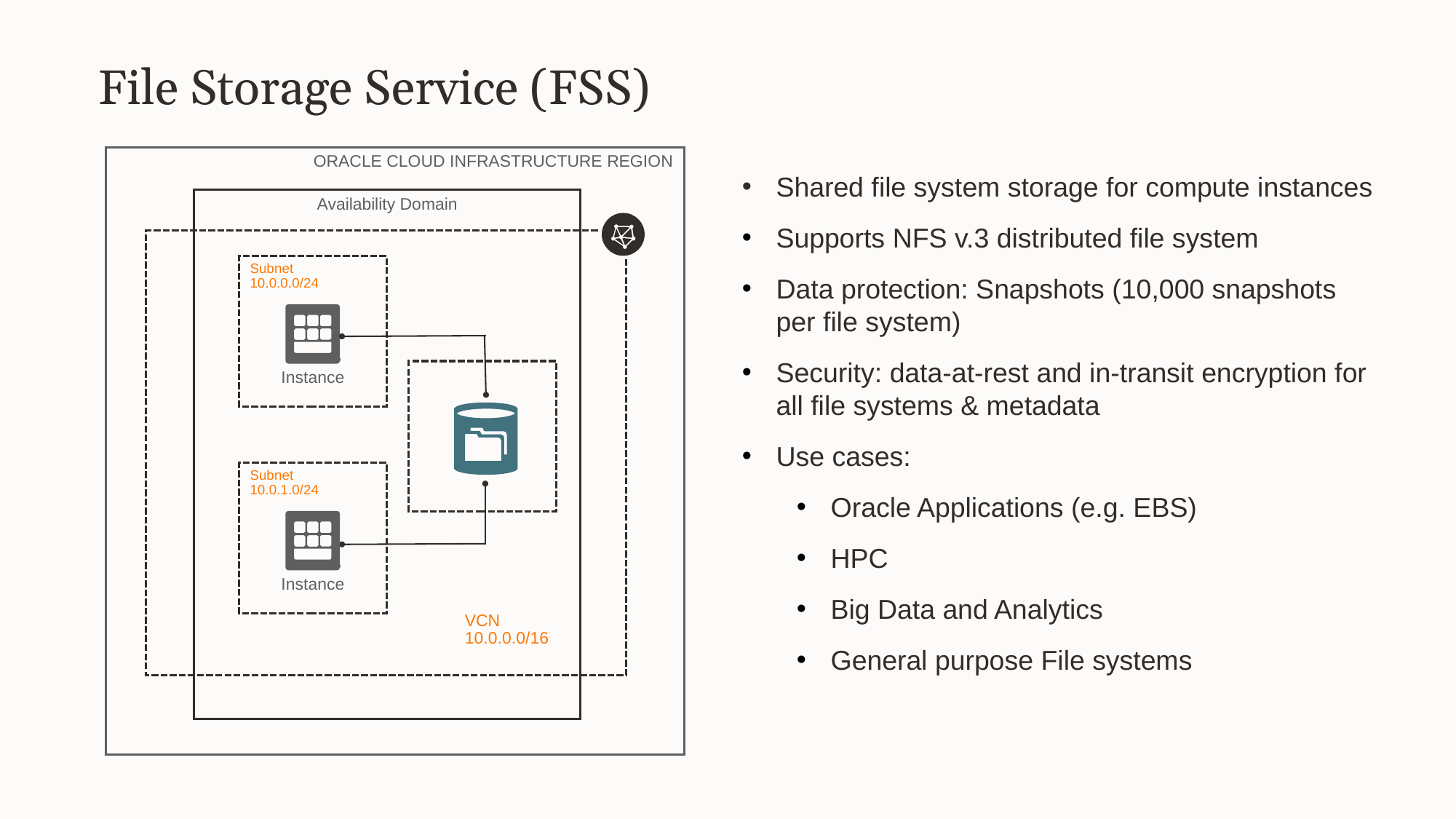

File Storage Service (FSS)
ORACLE CLOUD INFRASTRUCTURE REGION
Shared file system storage for compute instances
Supports NFS v.3 distributed file system
Data protection: Snapshots (10,000 snapshots per file system)
Security: data-at-rest and in-transit encryption for all file systems & metadata
Use cases:
Oracle Applications (e.g. EBS)
HPC
Big Data and Analytics
General purpose File systems
Availability Domain

Subnet
10.0.0.0/24

Instance

Subnet
10.0.1.0/24

Instance
VCN
10.0.0.0/16